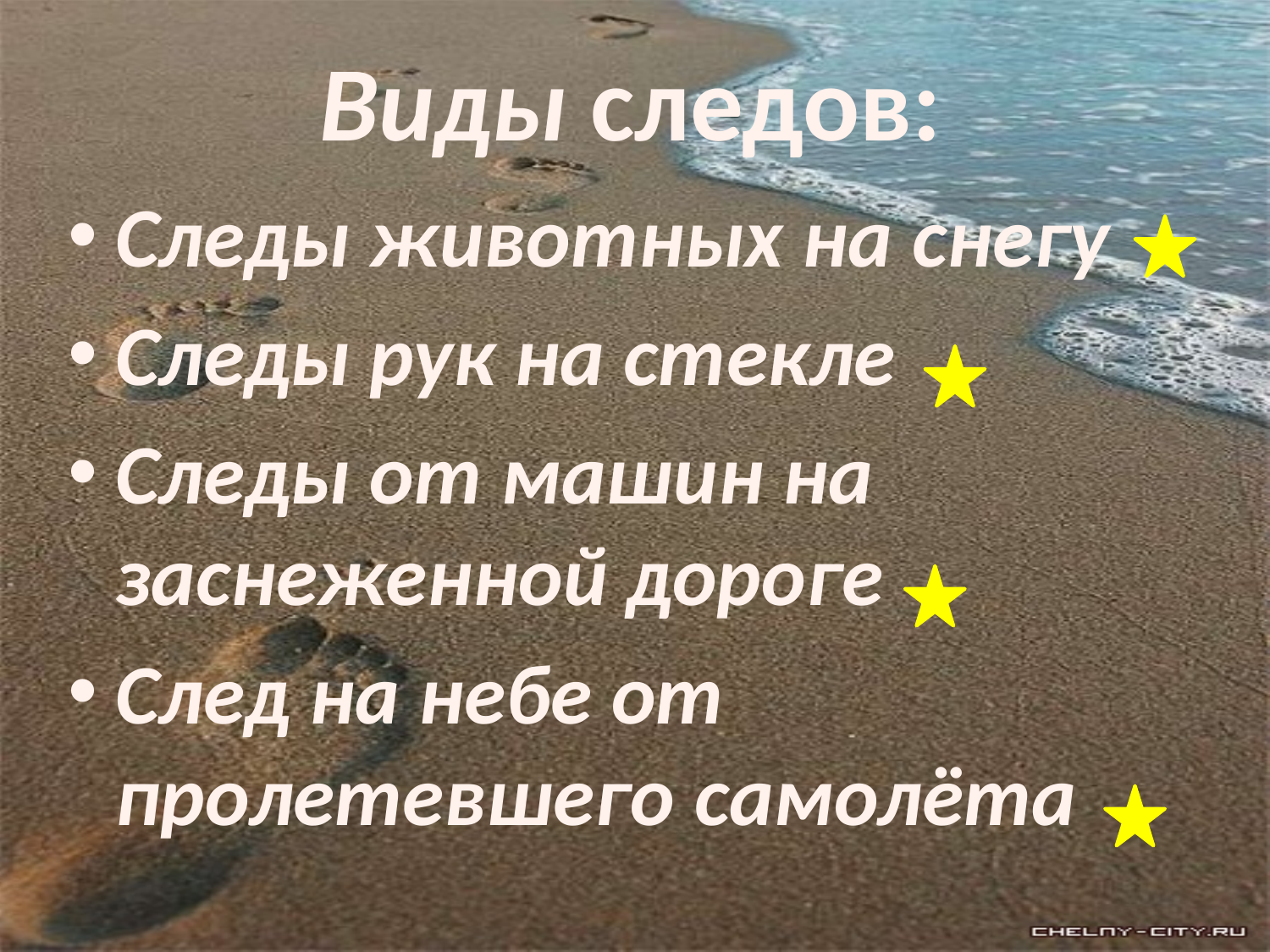

# Виды следов:
Следы животных на снегу
Следы рук на стекле
Следы от машин на заснеженной дороге
След на небе от пролетевшего самолёта